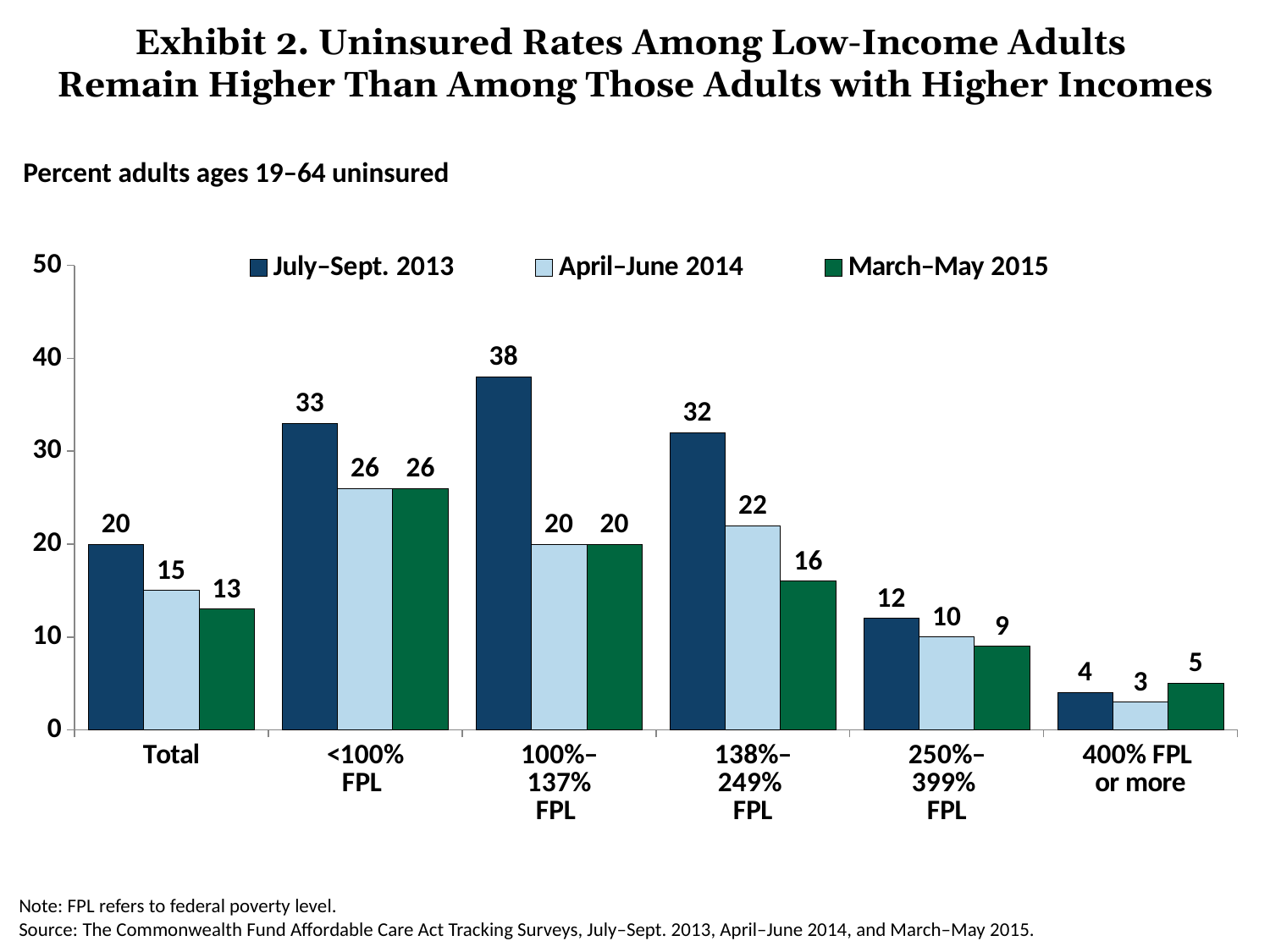

# Exhibit 2. Uninsured Rates Among Low-Income Adults Remain Higher Than Among Those Adults with Higher Incomes
Percent adults ages 19–64 uninsured

### Chart

| Category | July–Sept. 2013 | April–June 2014 | March–May 2015 |
|---|---|---|---|
| Total | 20.0 | 15.0 | 13.0 |
| <100%
FPL  | 33.0 | 26.0 | 26.0 |
| 100%–
137%
FPL  | 38.0 | 20.0 | 20.0 |
| 138%–
249%
FPL | 32.0 | 22.0 | 16.0 |
| 250%–
399%
FPL | 12.0 | 10.0 | 9.0 |
| 400% FPL
or more | 4.0 | 3.0 | 5.0 |
Note: FPL refers to federal poverty level.
Source: The Commonwealth Fund Affordable Care Act Tracking Surveys, July–Sept. 2013, April–June 2014, and March–May 2015.